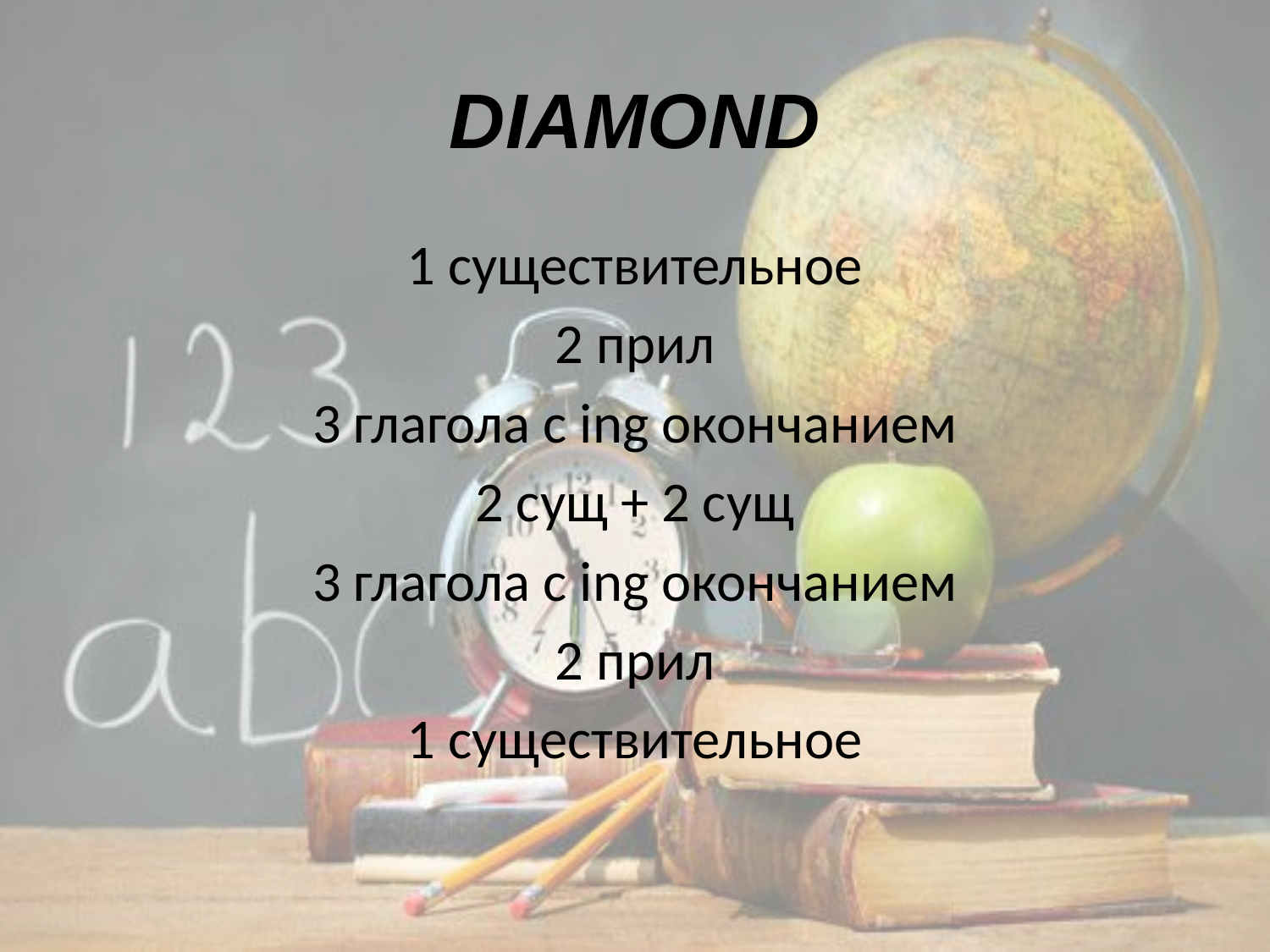

# DIAMOND
1 существительное
2 прил
3 глагола с ing окончанием
2 сущ + 2 сущ
3 глагола с ing окончанием
2 прил
1 существительное